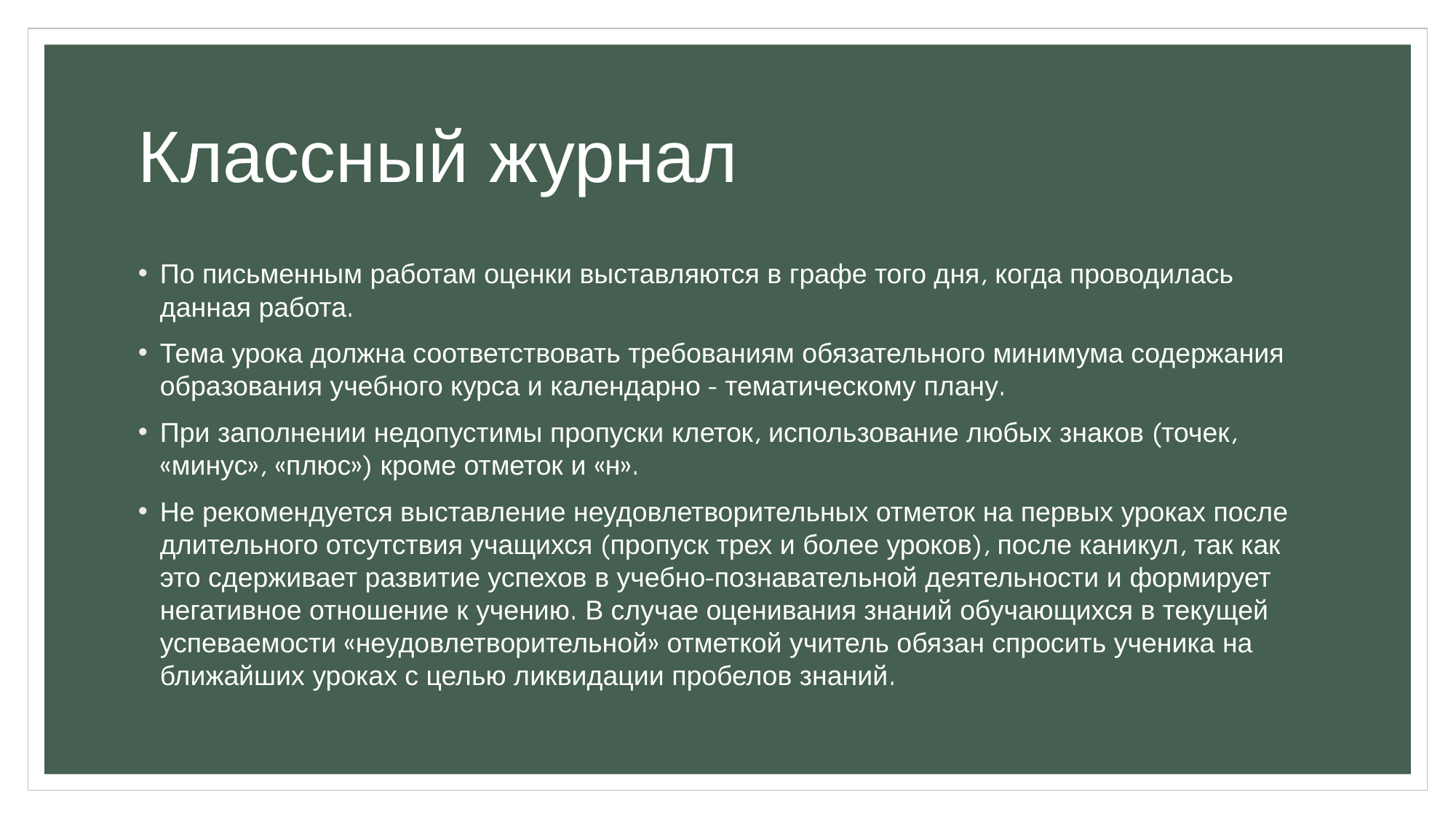

# Классный журнал
По письменным работам оценки выставляются в графе того дня, когда проводилась данная работа.
Тема урока должна соответствовать требованиям обязательного минимума содержания образования учебного курса и календарно - тематическому плану.
При заполнении недопустимы пропуски клеток, использование любых знаков (точек, «минус», «плюс») кроме отметок и «н».
Не рекомендуется выставление неудовлетворительных отметок на первых уроках после длительного отсутствия учащихся (пропуск трех и более уроков), после каникул, так как это сдерживает развитие успехов в учебно-познавательной деятельности и формирует негативное отношение к учению. В случае оценивания знаний обучающихся в текущей успеваемости «неудовлетворительной» отметкой учитель обязан спросить ученика на ближайших уроках с целью ликвидации пробелов знаний.